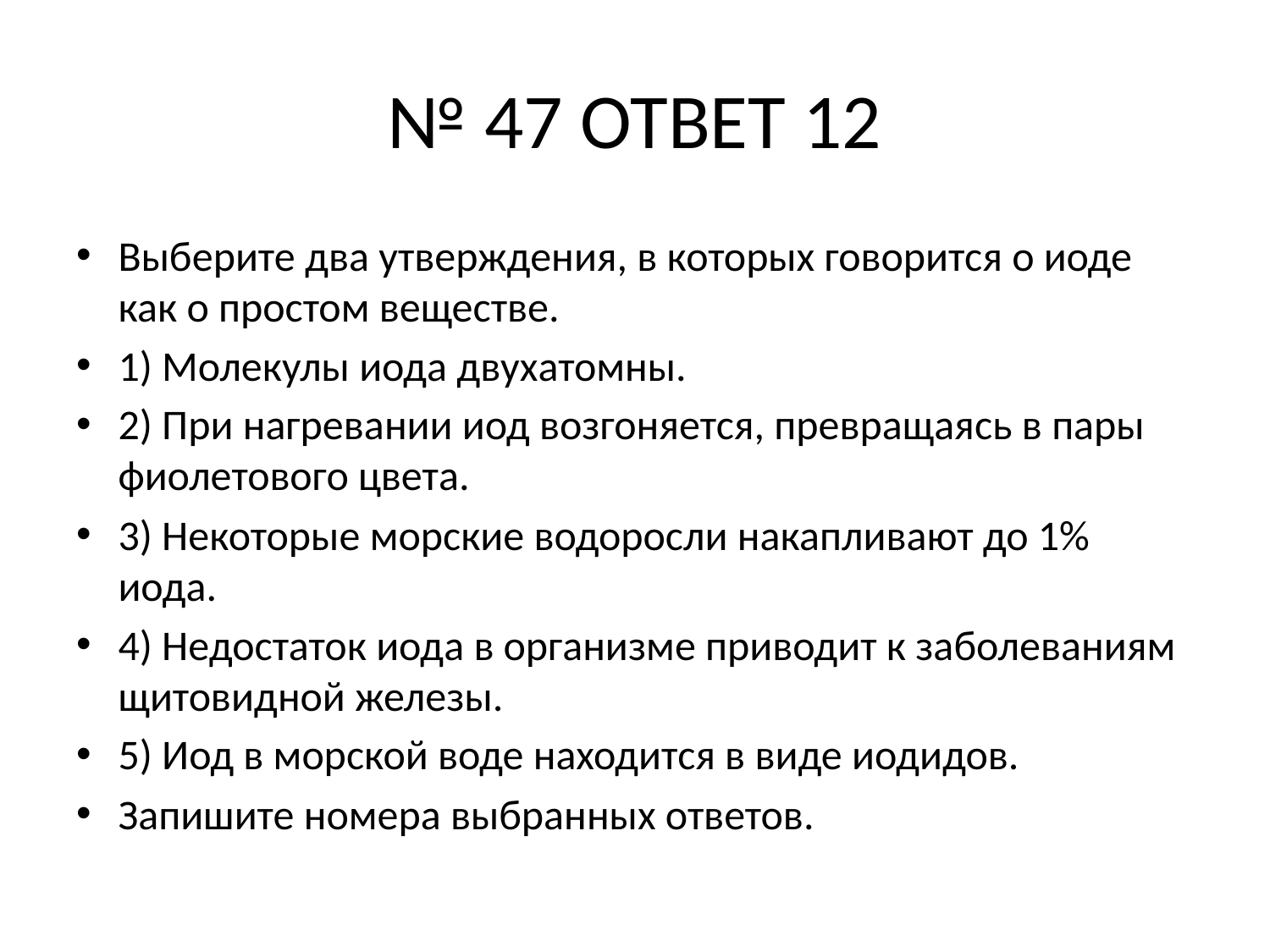

# № 47 ОТВЕТ 12
Выберите два утверждения, в которых говорится о иоде как о простом веществе.
1) Молекулы иода двухатомны.
2) При нагревании иод возгоняется, превращаясь в пары фиолетового цвета.
3) Некоторые морские водоросли накапливают до 1% иода.
4) Недостаток иода в организме приводит к заболеваниям щитовидной железы.
5) Иод в морской воде находится в виде иодидов.
Запишите номера выбранных ответов.